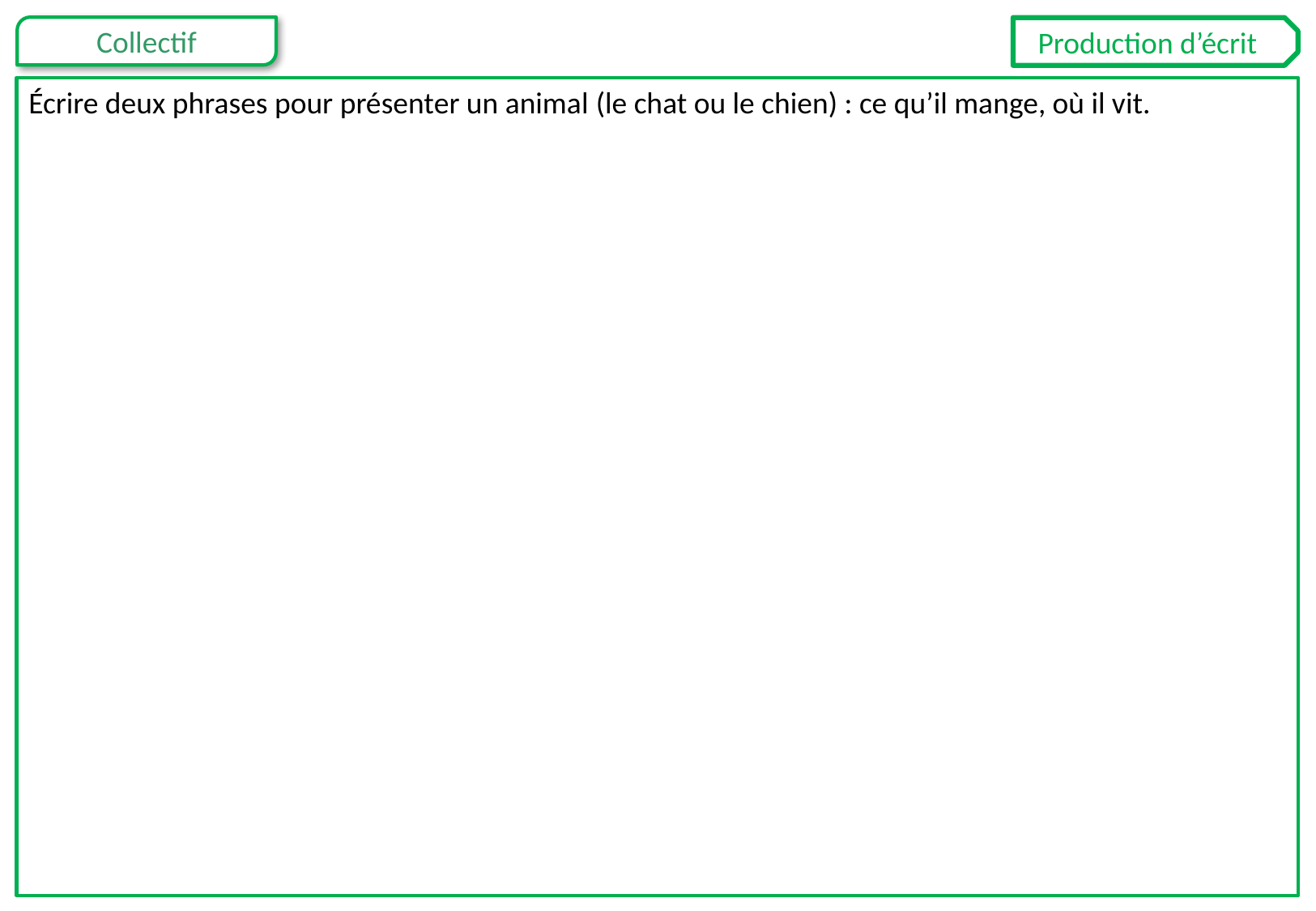

Production d’écrit
Écrire deux phrases pour présenter un animal (le chat ou le chien) : ce qu’il mange, où il vit.